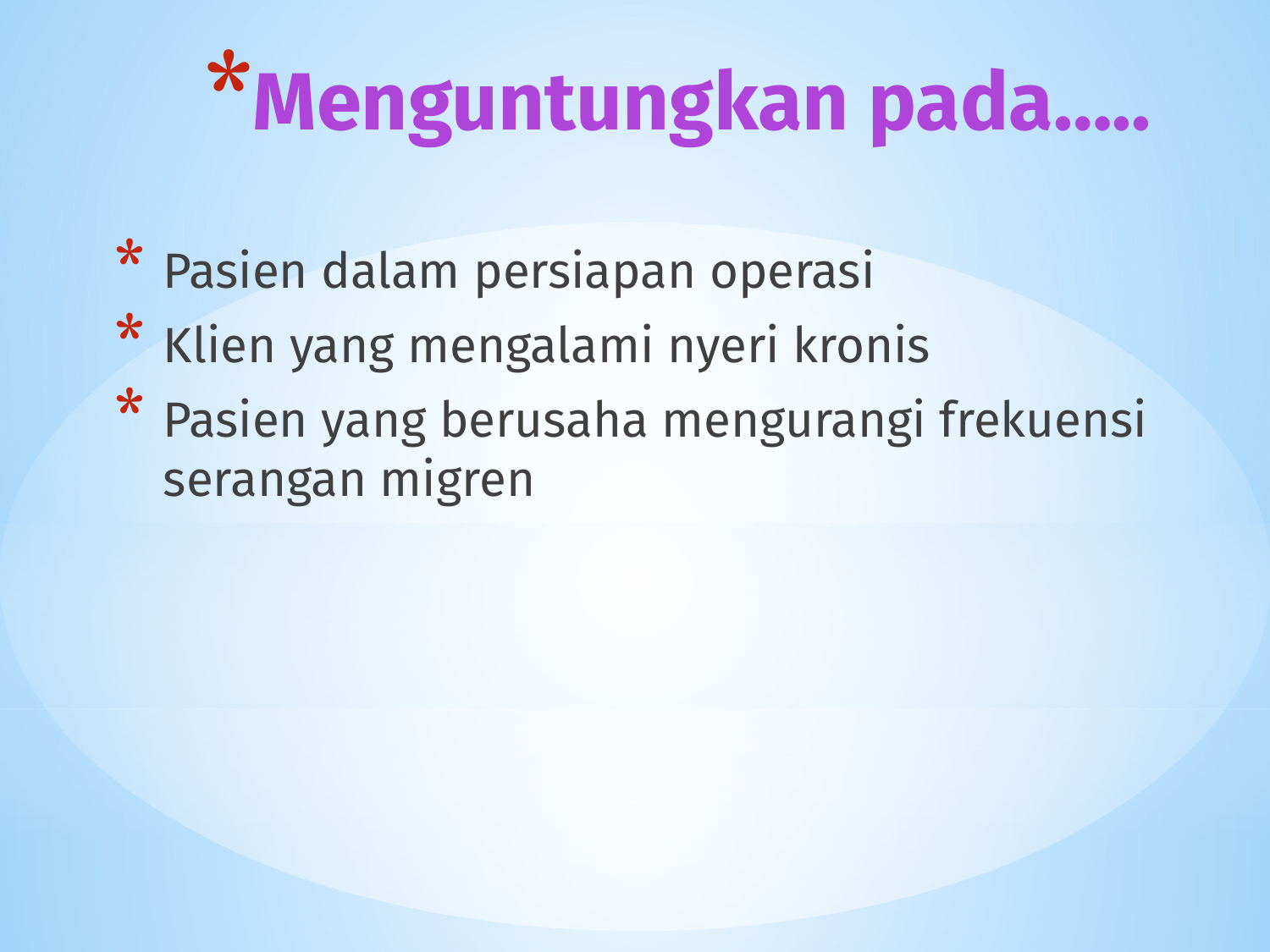

# Menguntungkan pada…..
Pasien dalam persiapan operasi
Klien yang mengalami nyeri kronis
Pasien yang berusaha mengurangi frekuensi serangan migren